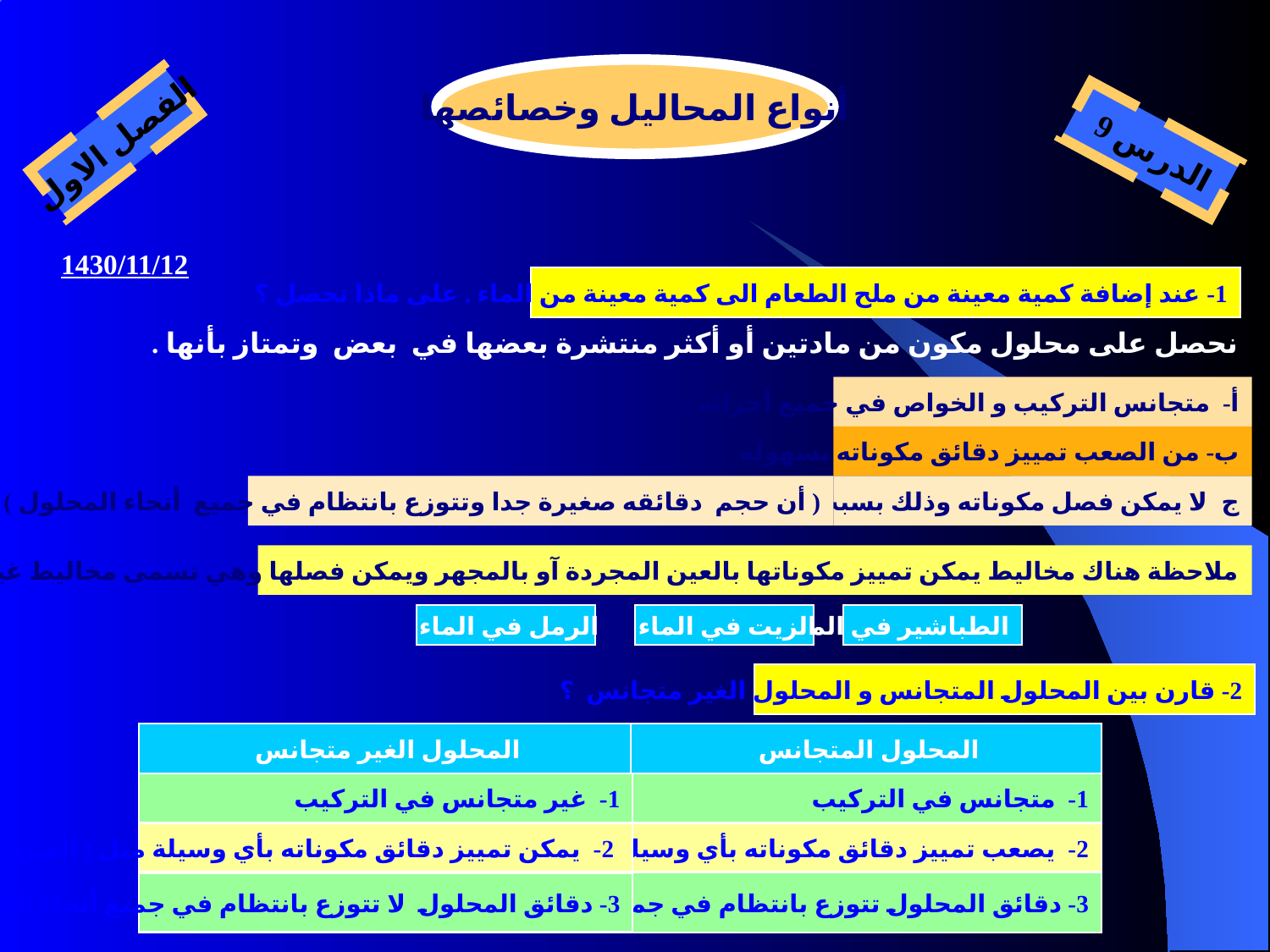

أنواع المحاليل وخصائصها
الفصل الاول
الدرس 9
1430/11/12
1- عند إضافة كمية معينة من ملح الطعام الى كمية معينة من الماء . على ماذا تحصل ؟
نحصل على محلول مكون من مادتين أو أكثر منتشرة بعضها في  بعض  وتمتاز بأنها .
أ-  متجانس التركيب و الخواص في جميع أجزائه .
ب- من الصعب تمييز دقائق مكوناته بسهوله  .
( أن حجم  دقائقه صغيرة جدا وتتوزع بانتظام في جميع  أنحاء المحلول ) .
ج- لا يمكن فصل مكوناته وذلك بسبب ؟
ملاحظة هناك مخاليط يمكن تمييز مكوناتها بالعين المجردة آو بالمجهر ويمكن فصلها وهي تسمى مخاليط غير متجانسة . مثل
الرمل في الماء
الزيت في الماء
الطباشير في الماء
2- قارن بين المحلول المتجانس و المحلول الغير متجانس  ؟
المحلول الغير متجانس
المحلول المتجانس
1-  غير متجانس في التركيب
1-  متجانس في التركيب
 2-  يمكن تمييز دقائق مكوناته بأي وسيلة مثل ( العين ..
2-  يصعب تمييز دقائق مكوناته بأي وسيلة مثل ( العين ..
3- دقائق المحلول تتوزع بانتظام في جميع أنحاء المحلول
3- دقائق المحلول  لا تتوزع بانتظام في جميع أنحاء المحلول